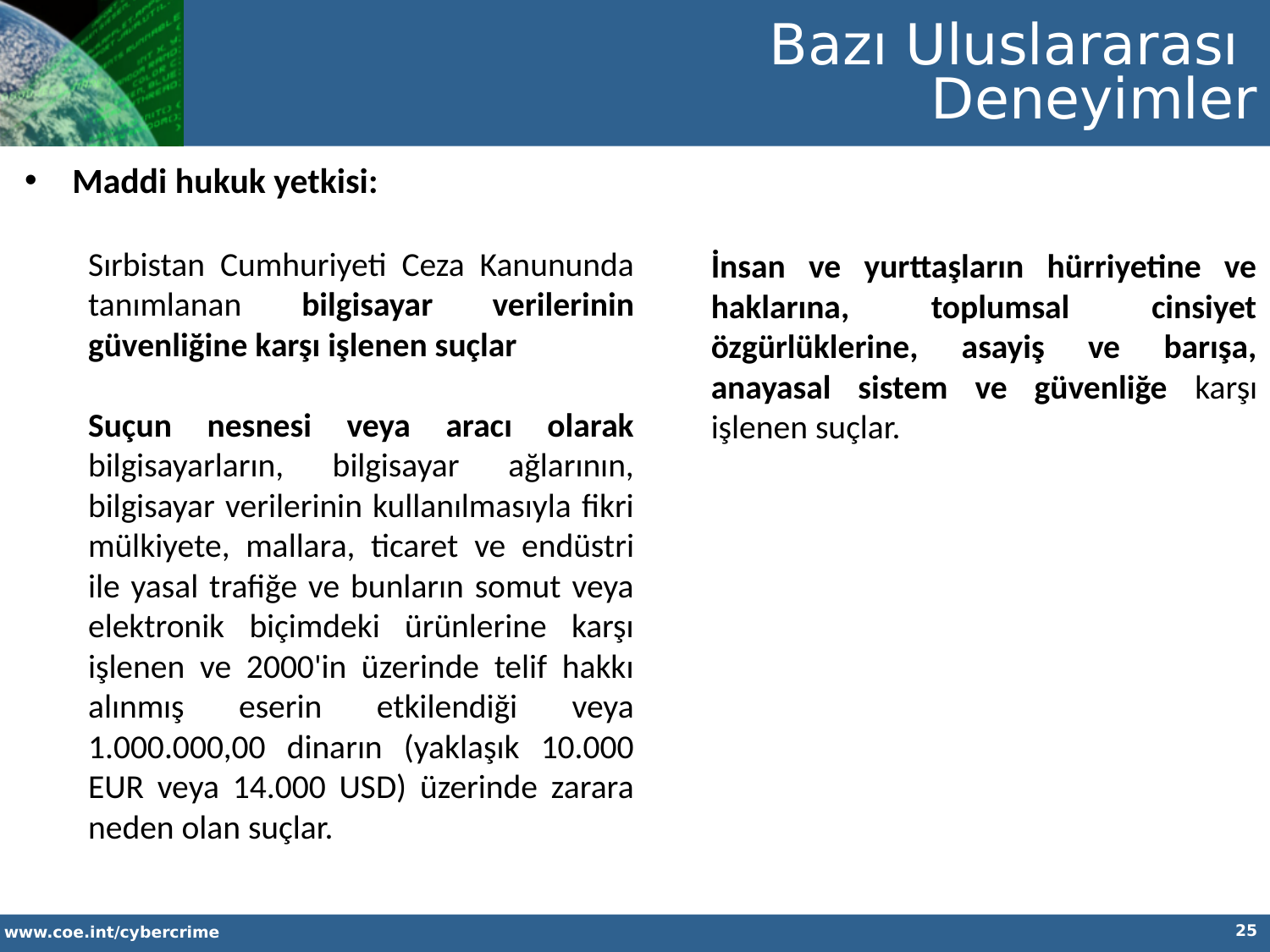

Bazı Uluslararası
Deneyimler
Maddi hukuk yetkisi:

Sırbistan Cumhuriyeti Ceza Kanununda tanımlanan bilgisayar verilerinin güvenliğine karşı işlenen suçlar

Suçun nesnesi veya aracı olarak bilgisayarların, bilgisayar ağlarının, bilgisayar verilerinin kullanılmasıyla fikri mülkiyete, mallara, ticaret ve endüstri ile yasal trafiğe ve bunların somut veya elektronik biçimdeki ürünlerine karşı işlenen ve 2000'in üzerinde telif hakkı alınmış eserin etkilendiği veya 1.000.000,00 dinarın (yaklaşık 10.000 EUR veya 14.000 USD) üzerinde zarara neden olan suçlar.

İnsan ve yurttaşların hürriyetine ve haklarına, toplumsal cinsiyet özgürlüklerine, asayiş ve barışa, anayasal sistem ve güvenliğe karşı işlenen suçlar.
25